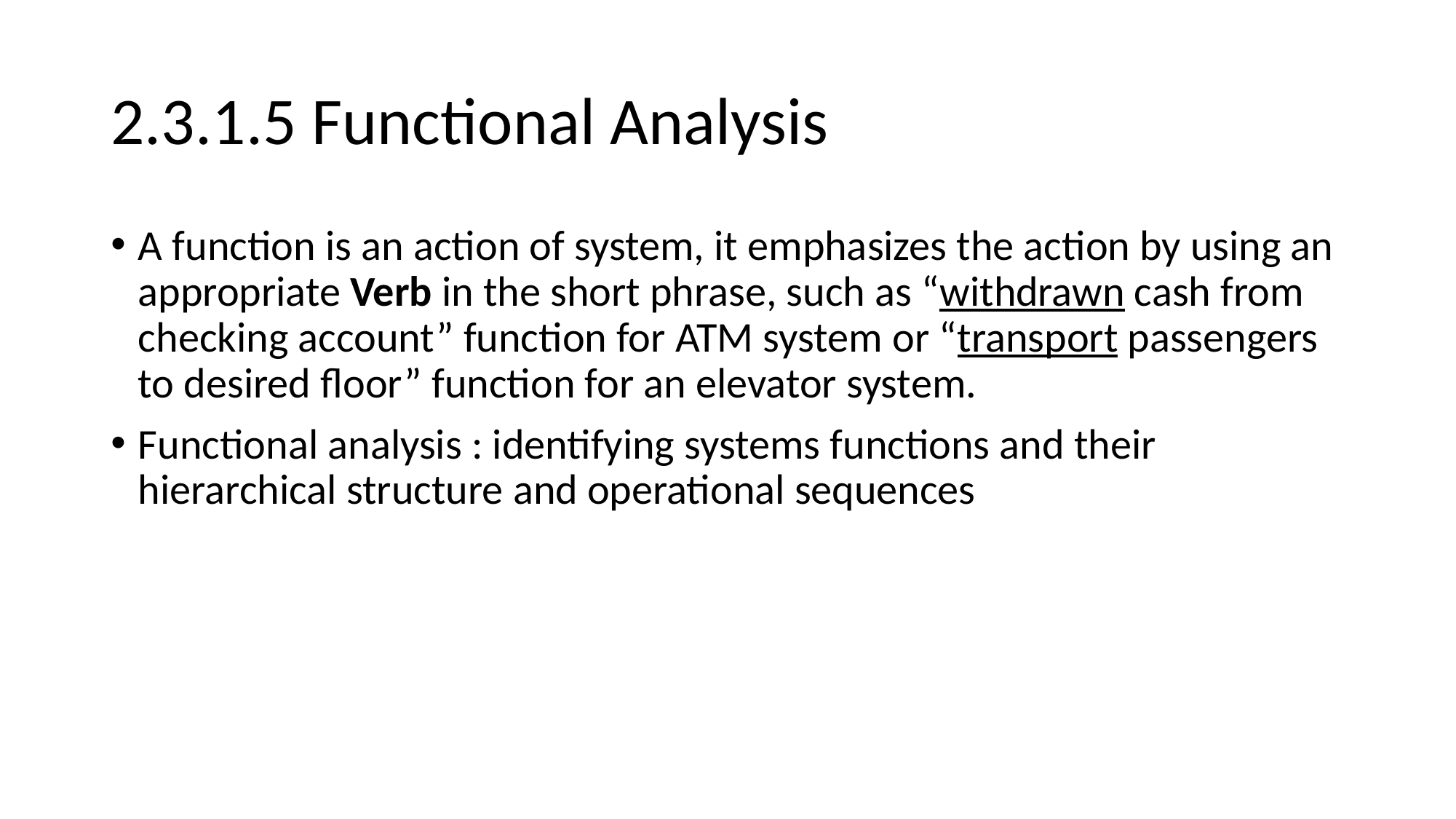

# 2.3.1.5 Functional Analysis
A function is an action of system, it emphasizes the action by using an appropriate Verb in the short phrase, such as “withdrawn cash from checking account” function for ATM system or “transport passengers to desired floor” function for an elevator system.
Functional analysis : identifying systems functions and their hierarchical structure and operational sequences